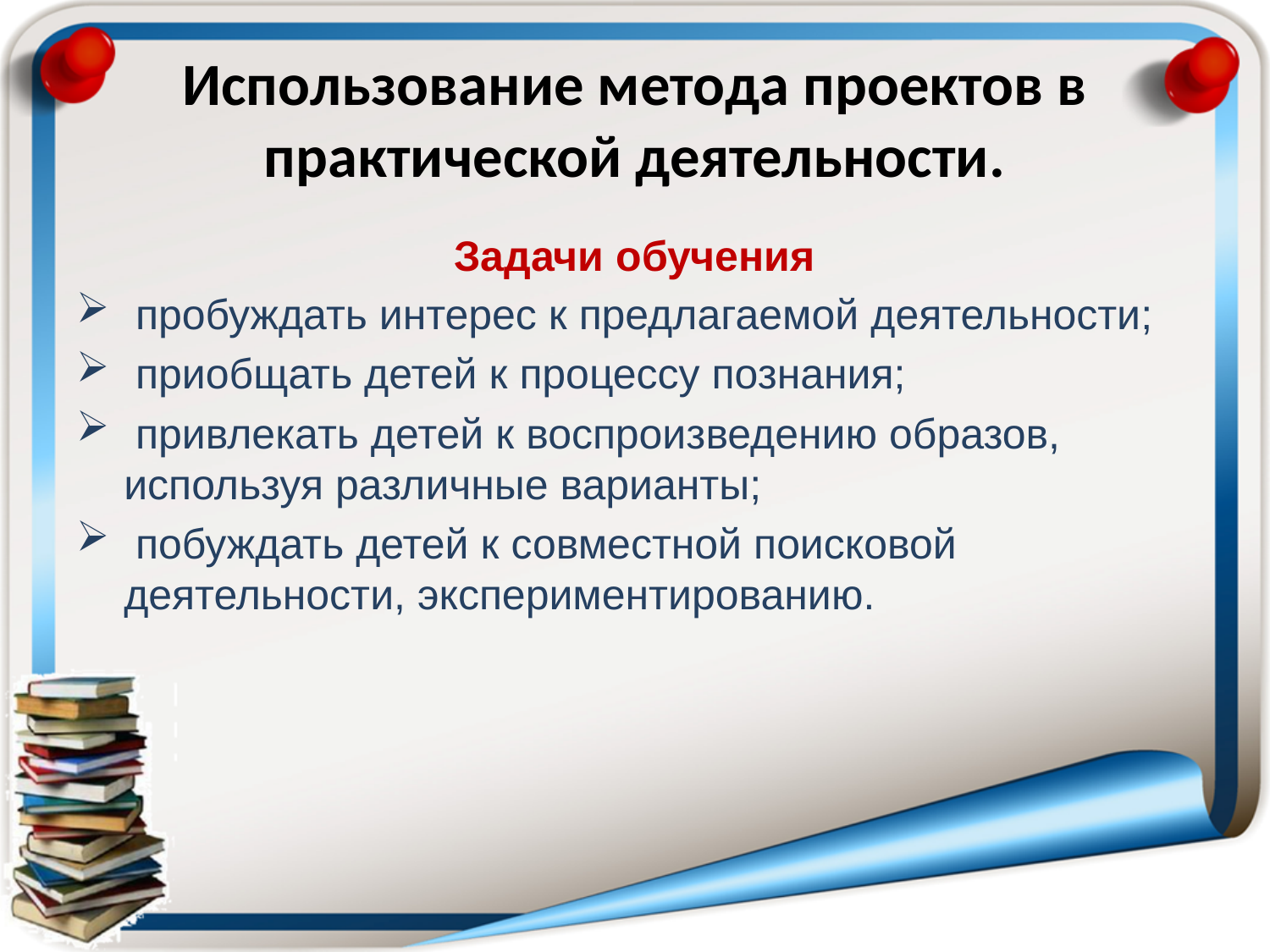

# Использование метода проектов в практической деятельности.
Задачи обучения
 пробуждать интерес к предлагаемой деятельности;
 приобщать детей к процессу познания;
 привлекать детей к воспроизведению образов, используя различные варианты;
 побуждать детей к совместной поисковой деятельности, экспериментированию.